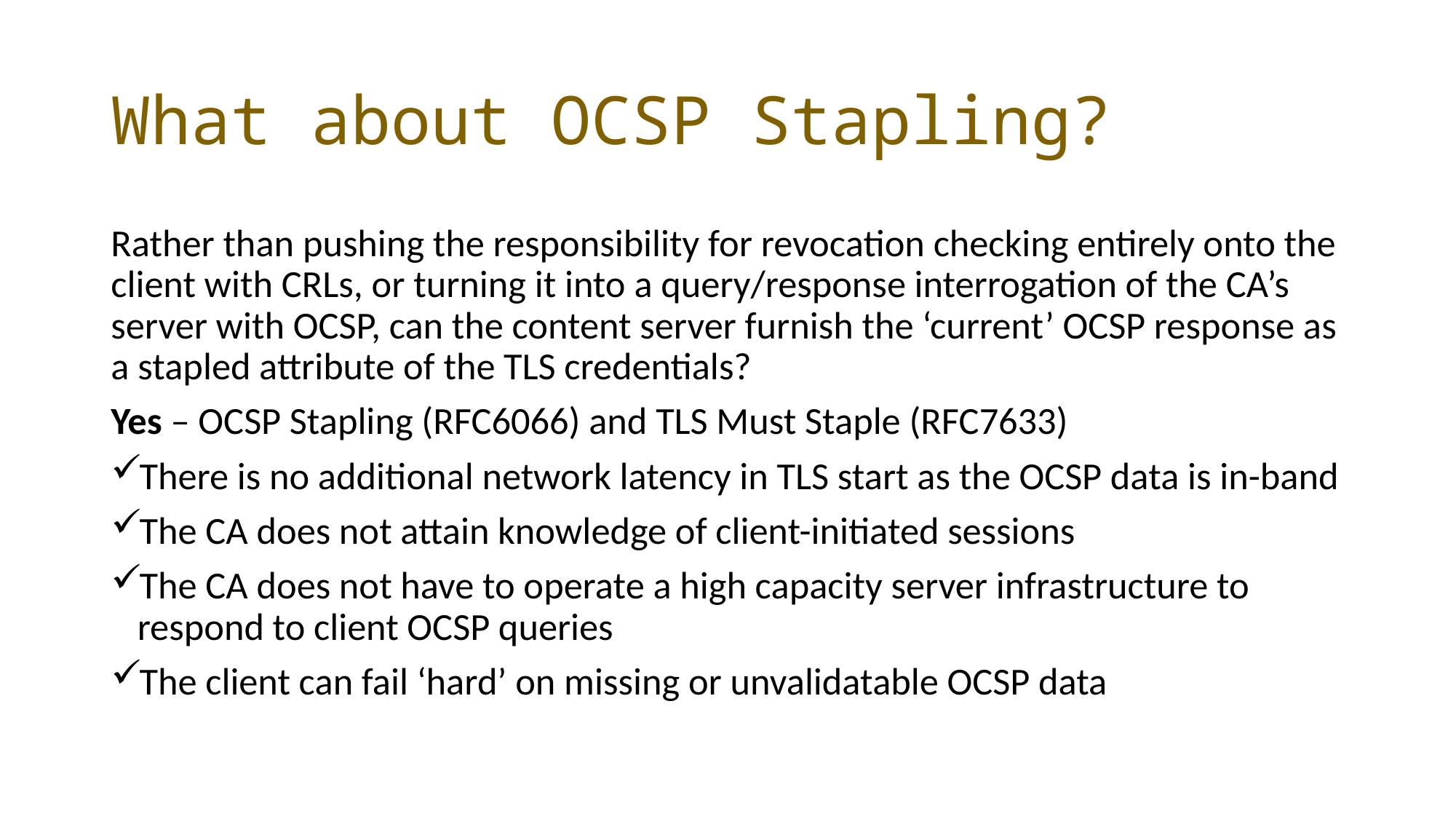

# What about OCSP Stapling?
Rather than pushing the responsibility for revocation checking entirely onto the client with CRLs, or turning it into a query/response interrogation of the CA’s server with OCSP, can the content server furnish the ‘current’ OCSP response as a stapled attribute of the TLS credentials?
Yes – OCSP Stapling (RFC6066) and TLS Must Staple (RFC7633)
There is no additional network latency in TLS start as the OCSP data is in-band
The CA does not attain knowledge of client-initiated sessions
The CA does not have to operate a high capacity server infrastructure to respond to client OCSP queries
The client can fail ‘hard’ on missing or unvalidatable OCSP data